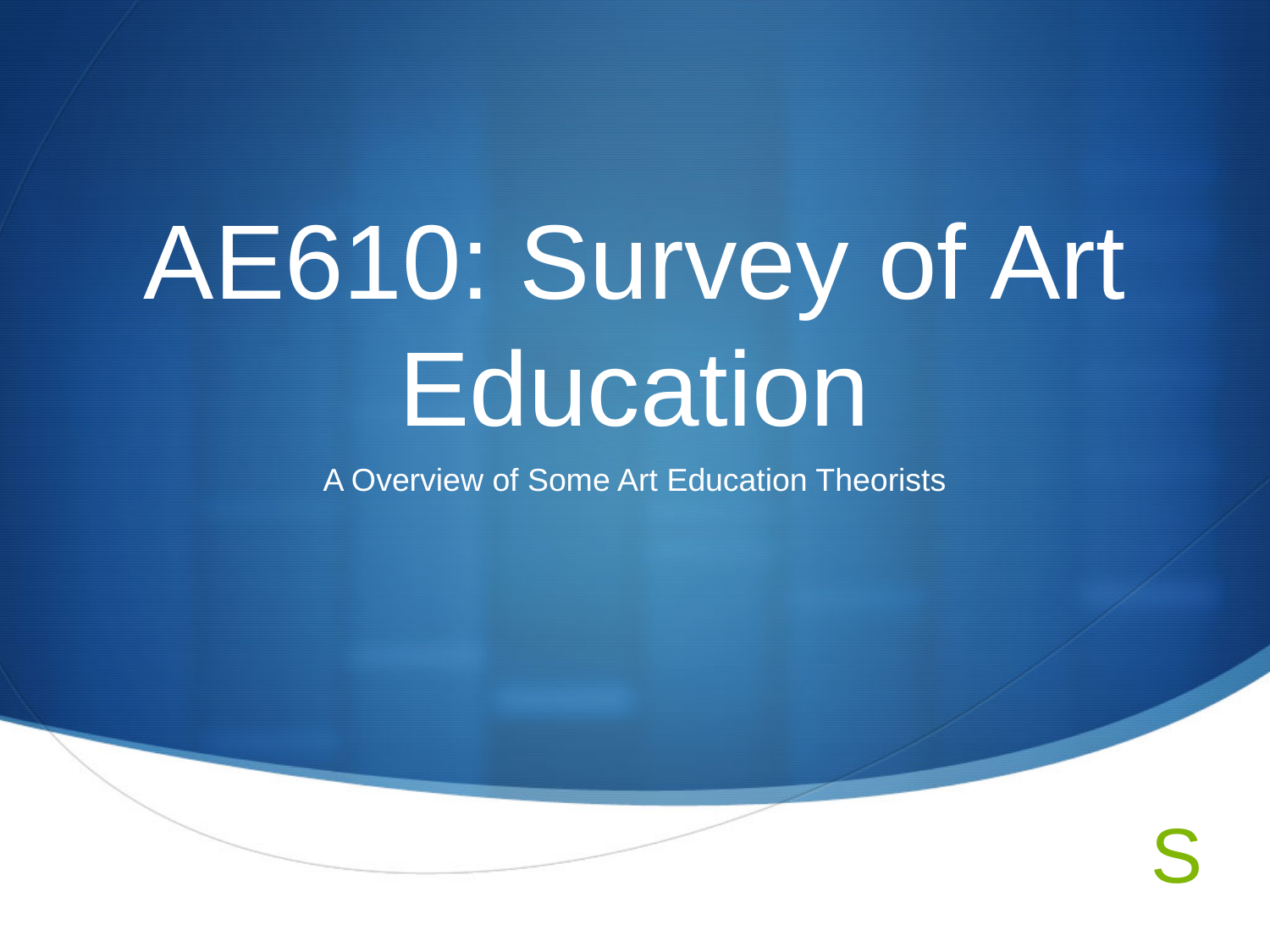

# AE610: Survey of Art Education
A Overview of Some Art Education Theorists